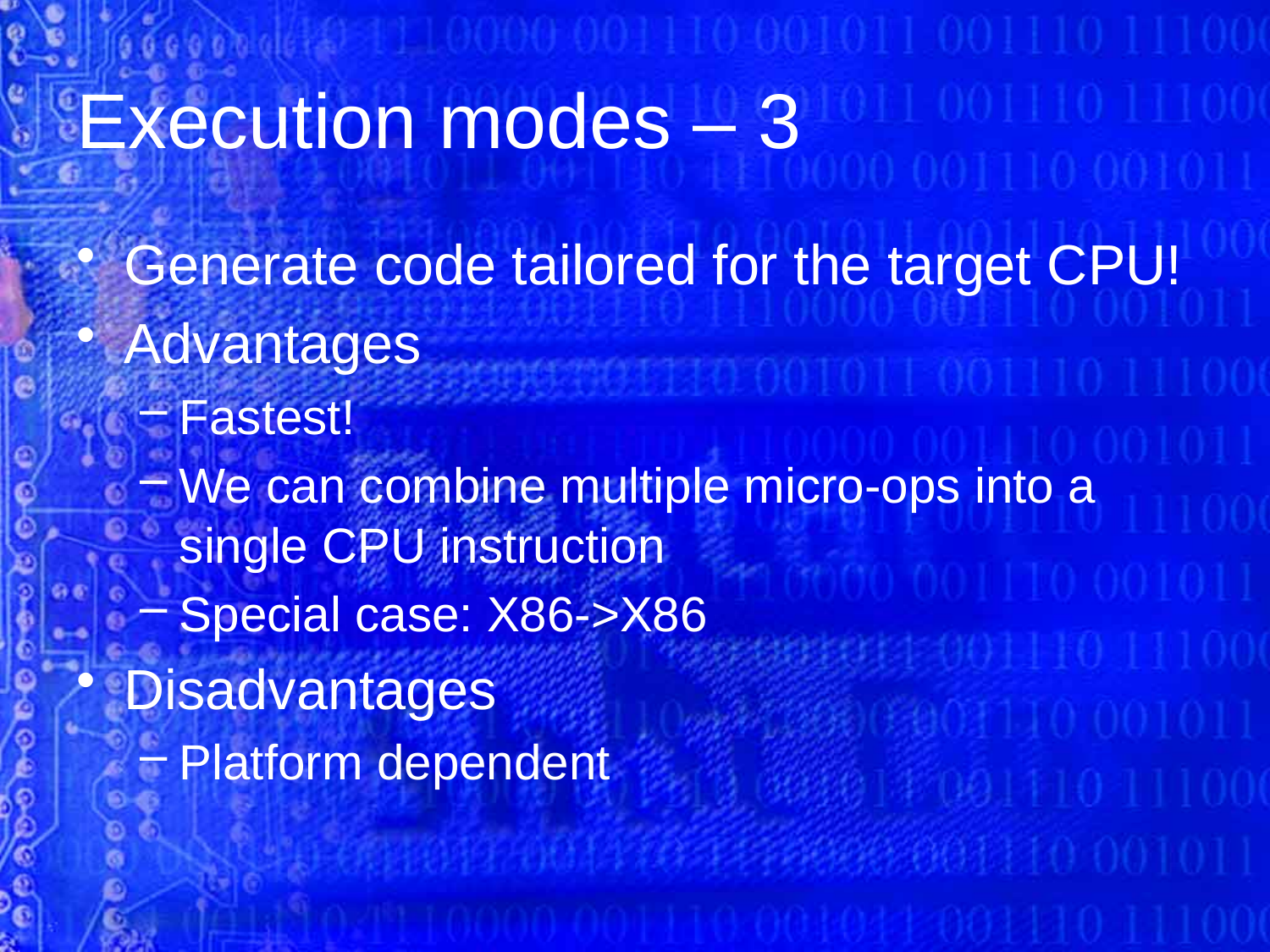

# Execution modes – 3
Generate code tailored for the target CPU!
Advantages
Fastest!
We can combine multiple micro-ops into a single CPU instruction
Special case: X86->X86
Disadvantages
Platform dependent